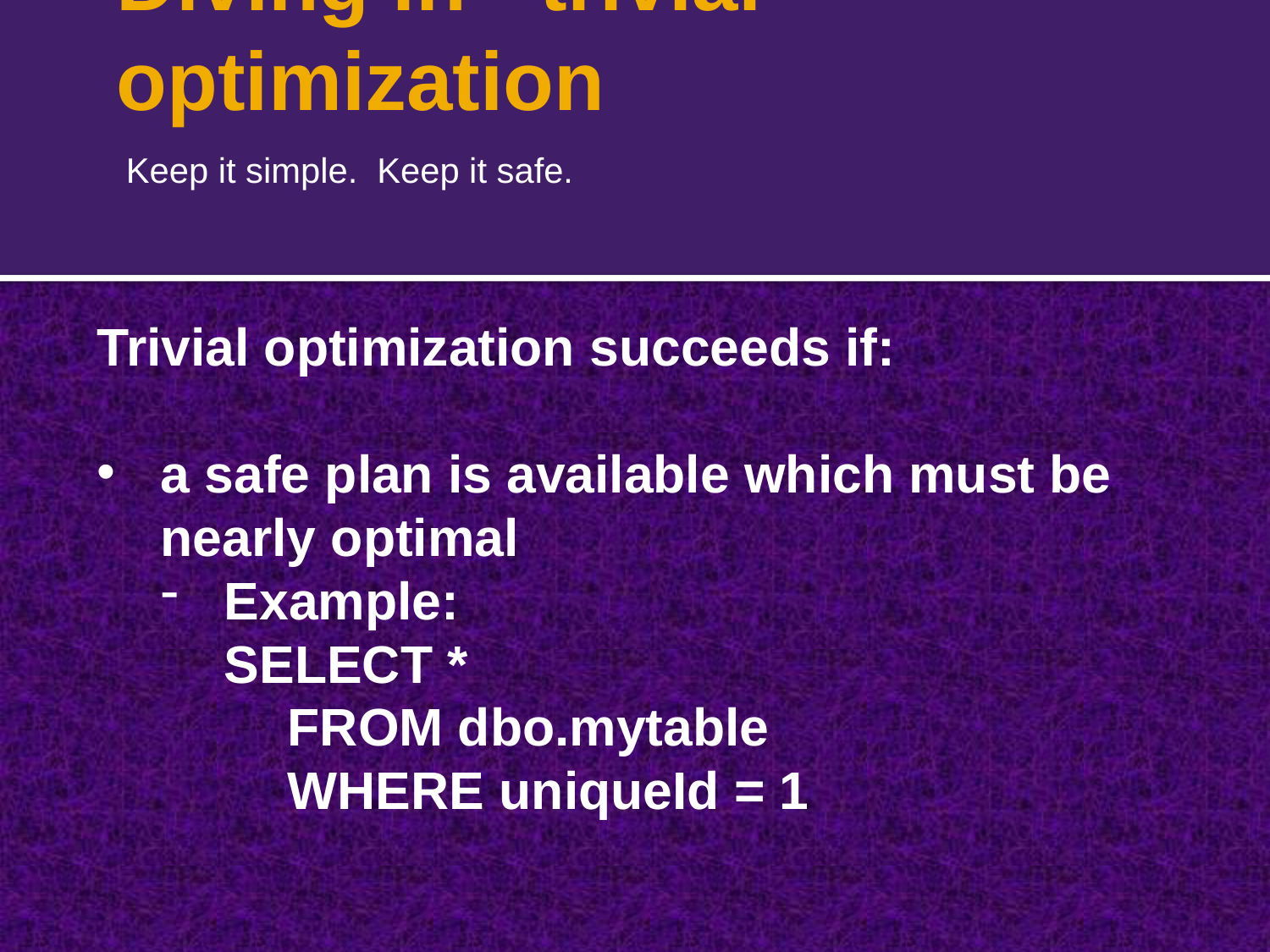

# Diving in - trivial optimization
Keep it simple.  Keep it safe.
Trivial optimization succeeds if:

a safe plan is available which must be nearly optimal
Example:
SELECT *
FROM dbo.mytable
WHERE uniqueId = 1